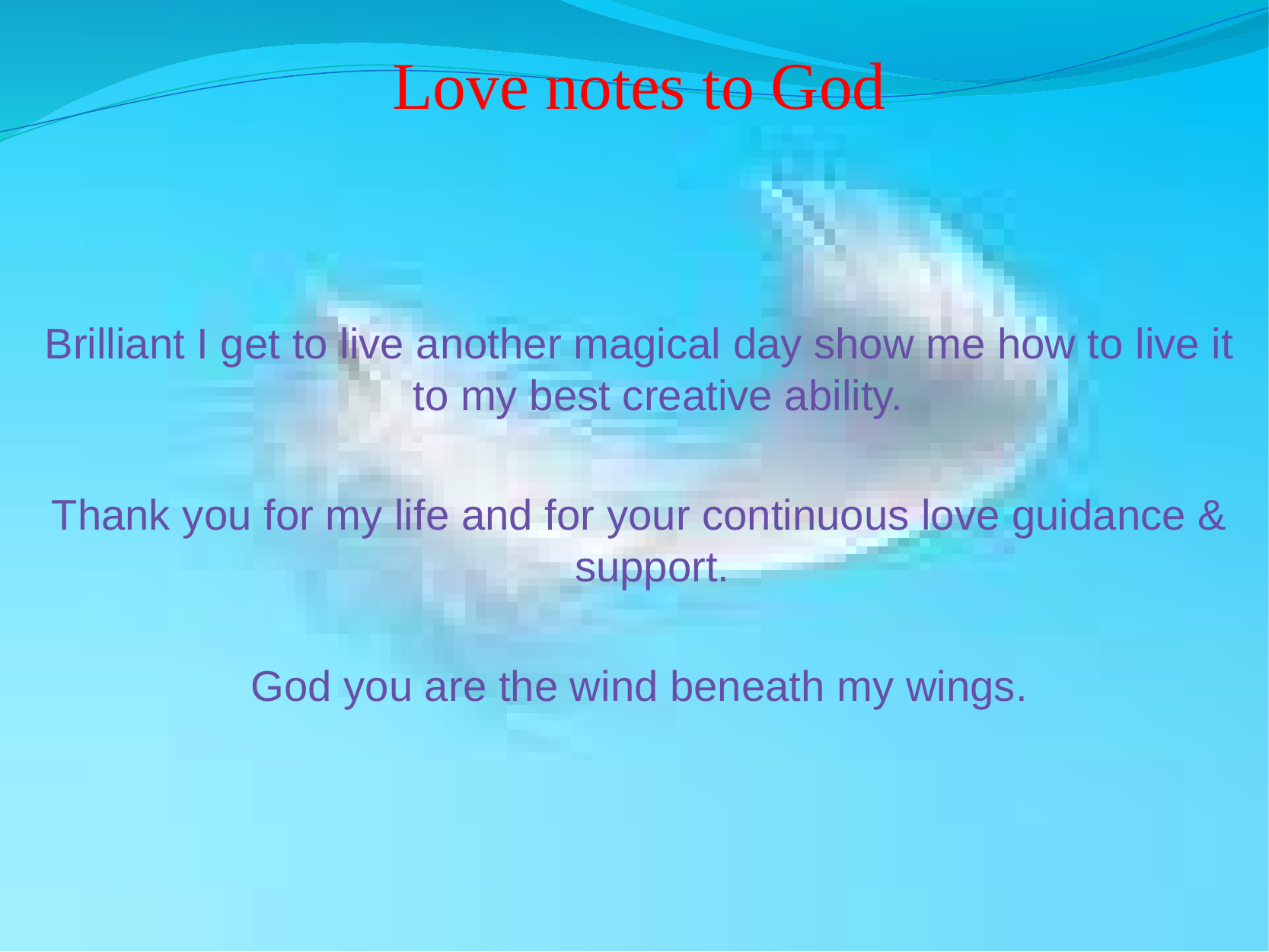

# Love notes to God

Brilliant I get to live another magical day show me how to live it to my best creative ability.

Thank you for my life and for your continuous love guidance & support.

God you are the wind beneath my wings.

 www.angelwhispers,ie                                                                                                                                                     Mary 0861733963